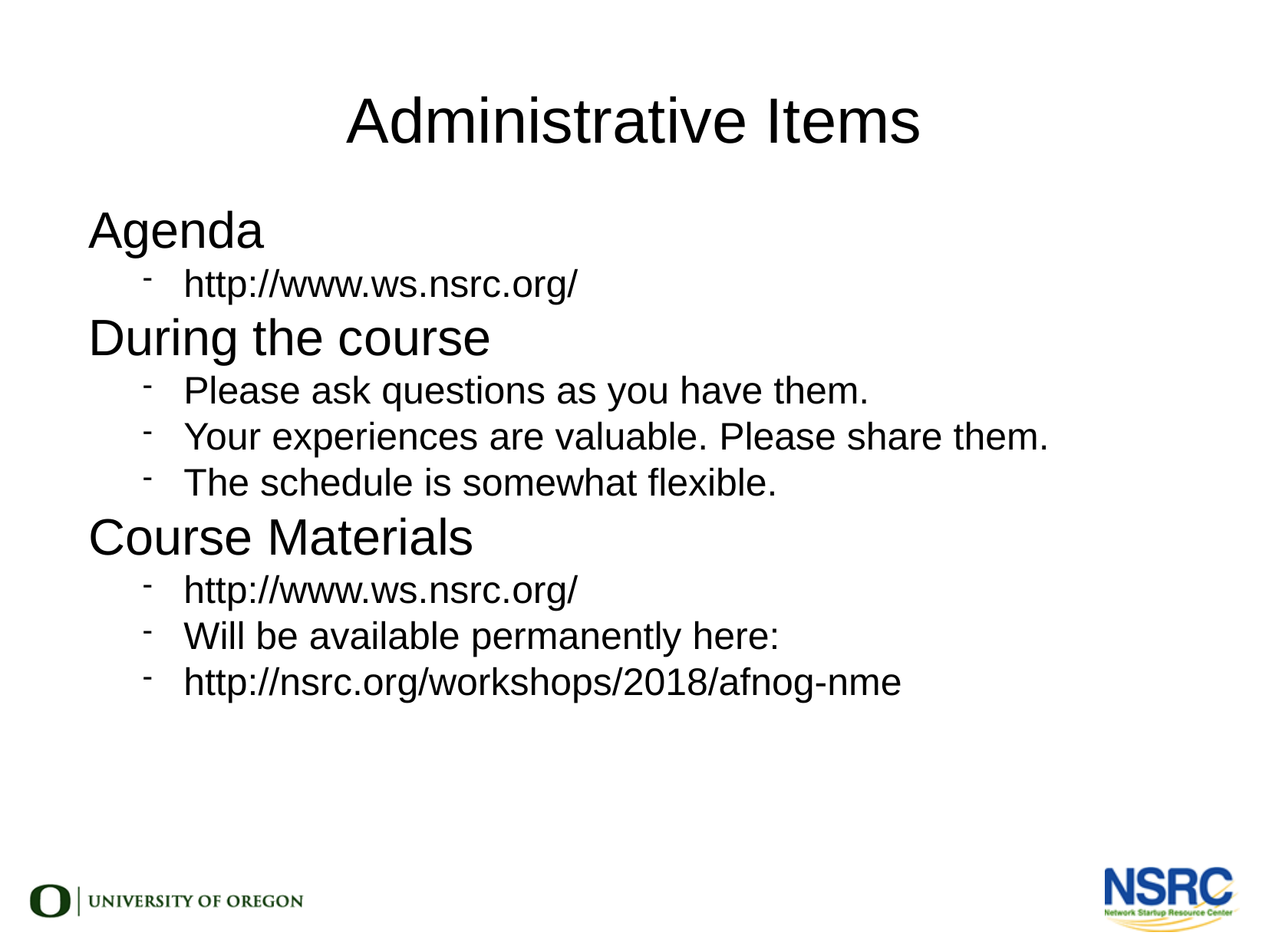

Administrative Items
Agenda
http://www.ws.nsrc.org/
During the course
Please ask questions as you have them.
Your experiences are valuable. Please share them.
The schedule is somewhat flexible.
Course Materials
http://www.ws.nsrc.org/
Will be available permanently here:
http://nsrc.org/workshops/2018/afnog-nme